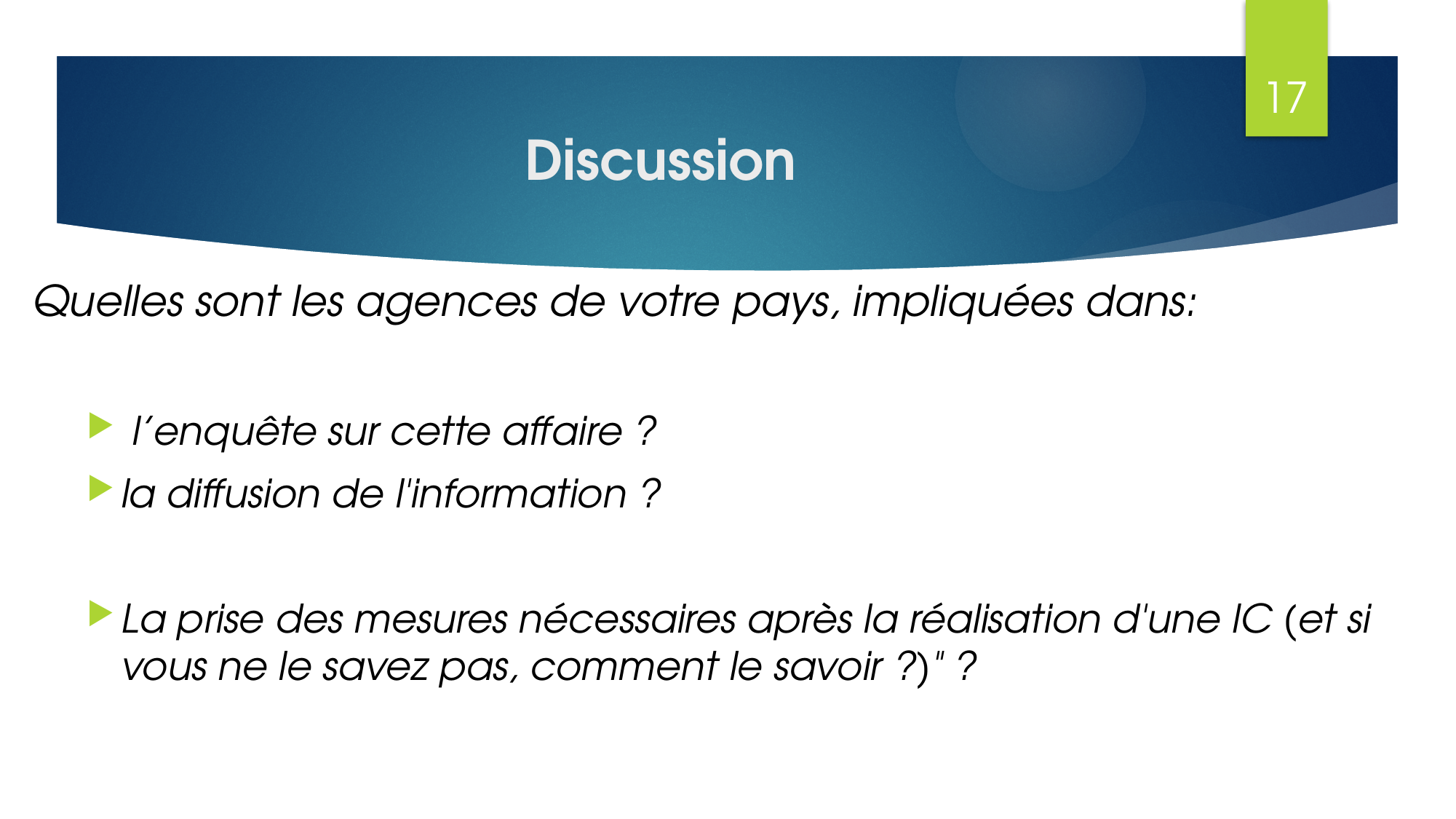

17
# Discussion
Quelles sont les agences de votre pays, impliquées dans:

 l’enquête sur cette affaire ?
la diffusion de l'information ?

La prise des mesures nécessaires après la réalisation d'une IC (et si vous ne le savez pas, comment le savoir ?)" ?